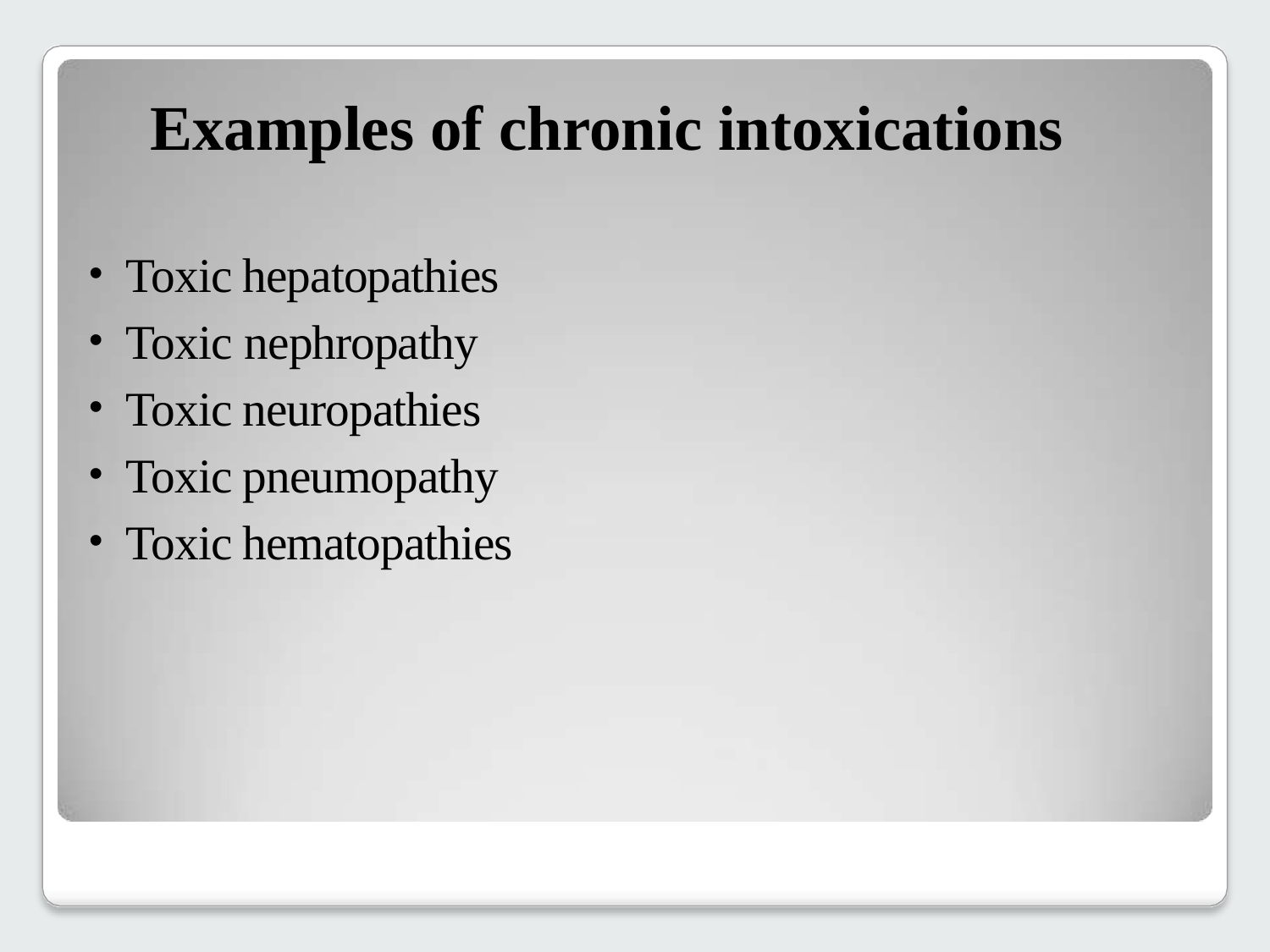

# Examples of chronic intoxications
Toxic hepatopathies
Toxic nephropathy
Toxic neuropathies
Toxic pneumopathy
Toxic hematopathies